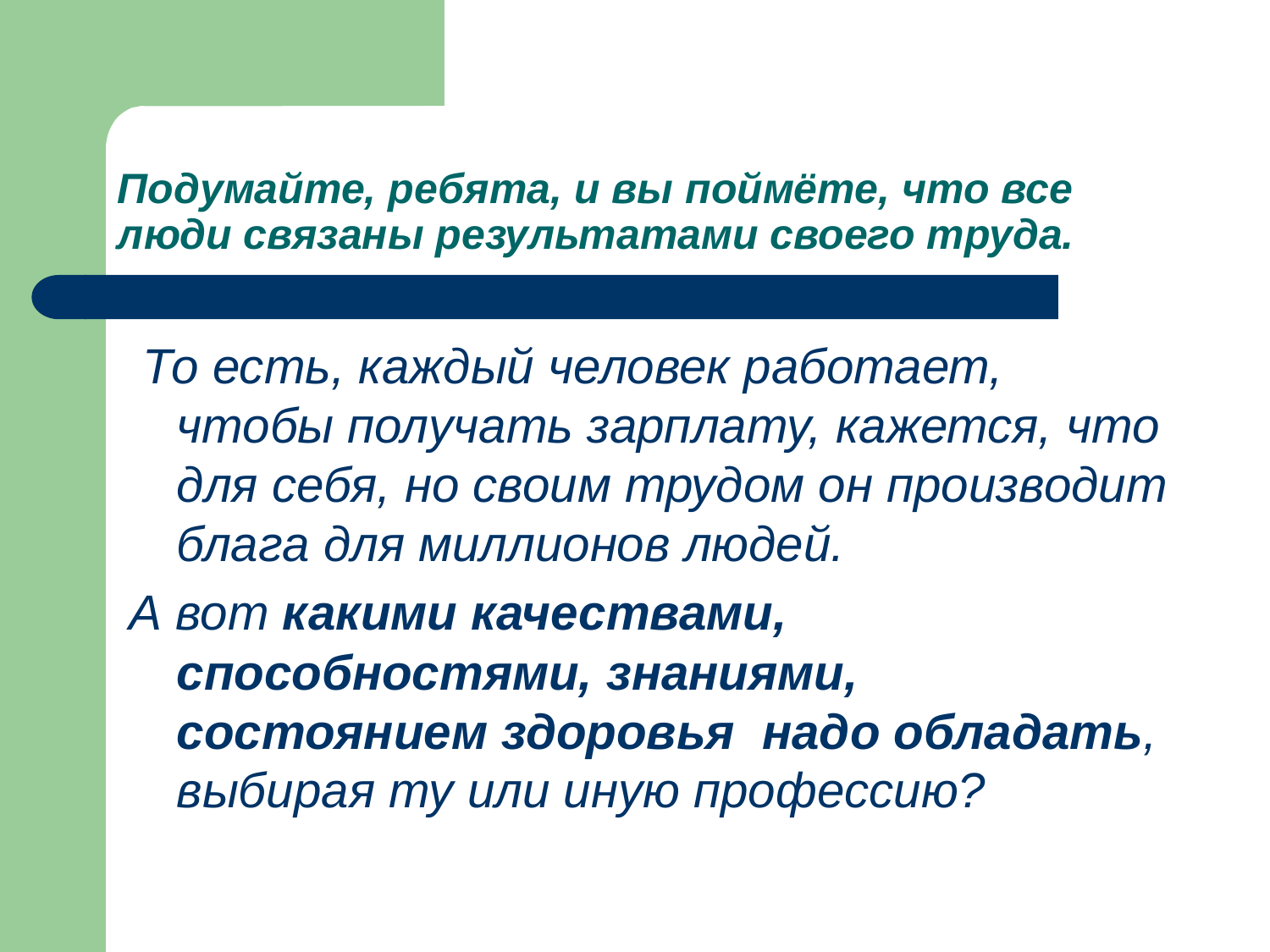

# Подумайте, ребята, и вы поймёте, что все люди связаны результатами своего труда.
 То есть, каждый человек работает, чтобы получать зарплату, кажется, что для себя, но своим трудом он производит блага для миллионов людей.
А вот какими качествами, способностями, знаниями, состоянием здоровья  надо обладать, выбирая ту или иную профессию?